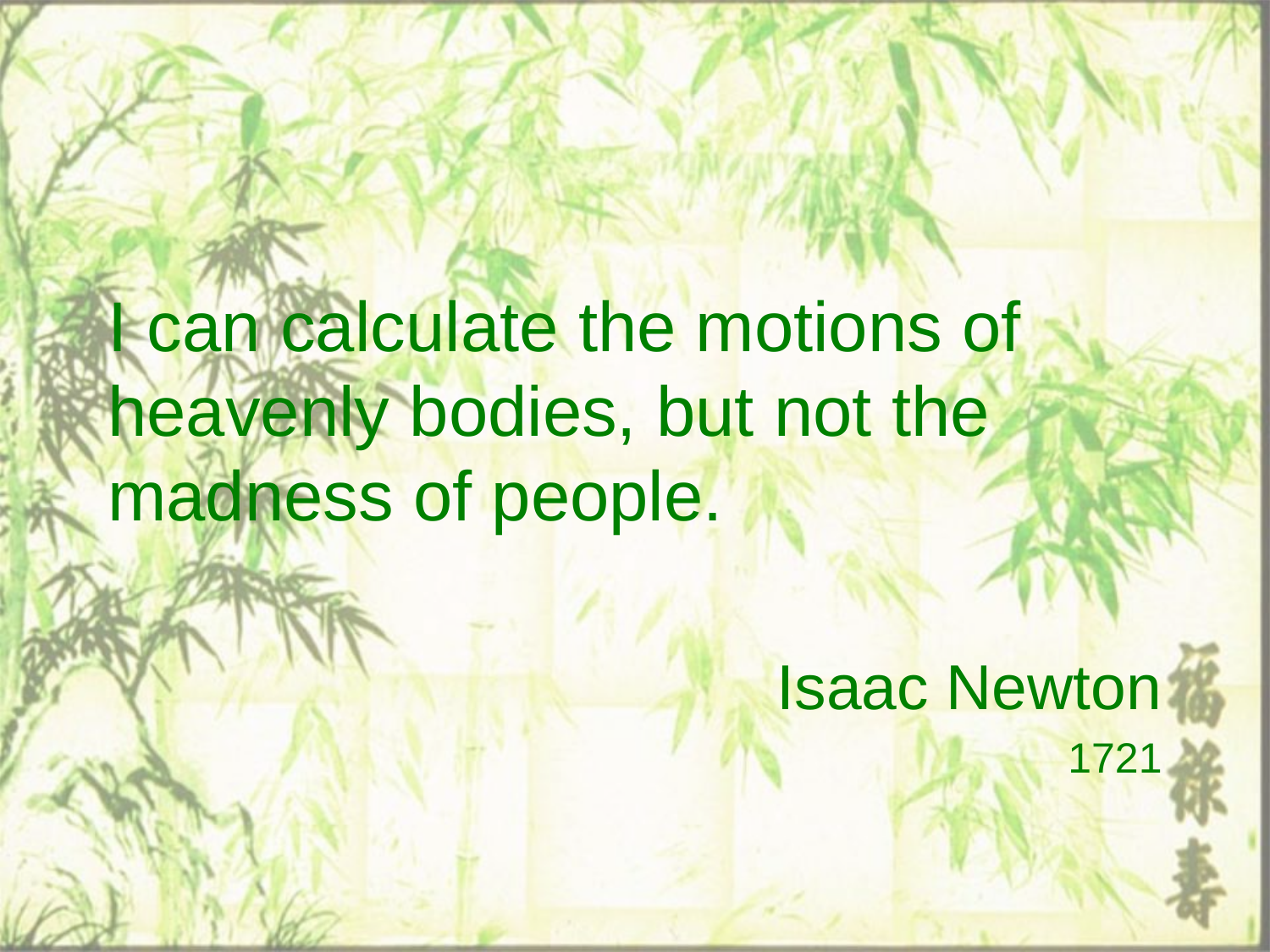

I can calculate the motions of heavenly bodies, but not the madness of people.

Isaac Newton
1721